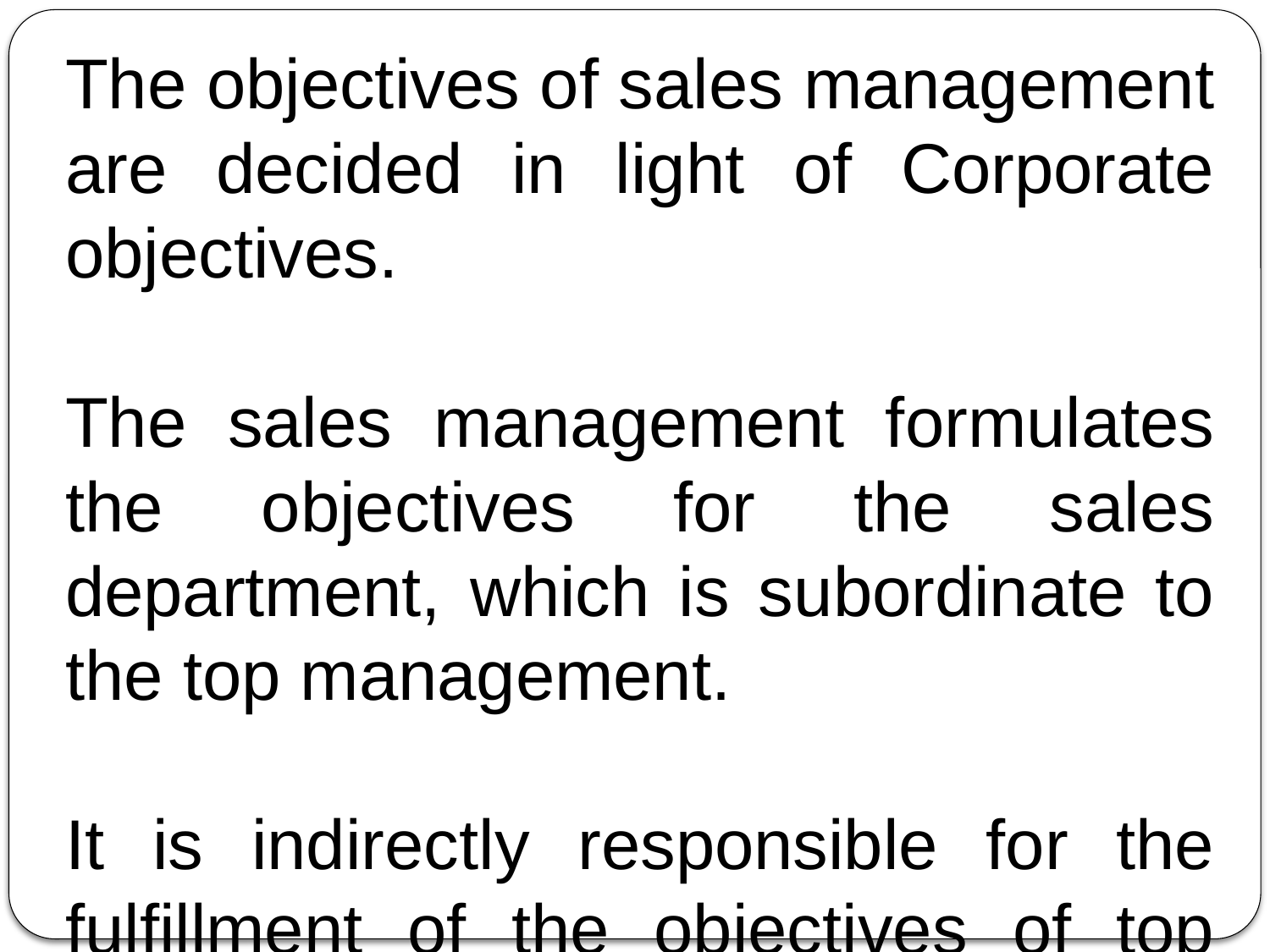

The objectives of sales management are decided in light of Corporate objectives.

The sales management formulates the objectives for the sales department, which is subordinate to the top management.

It is indirectly responsible for the fulfillment of the objectives of top management.